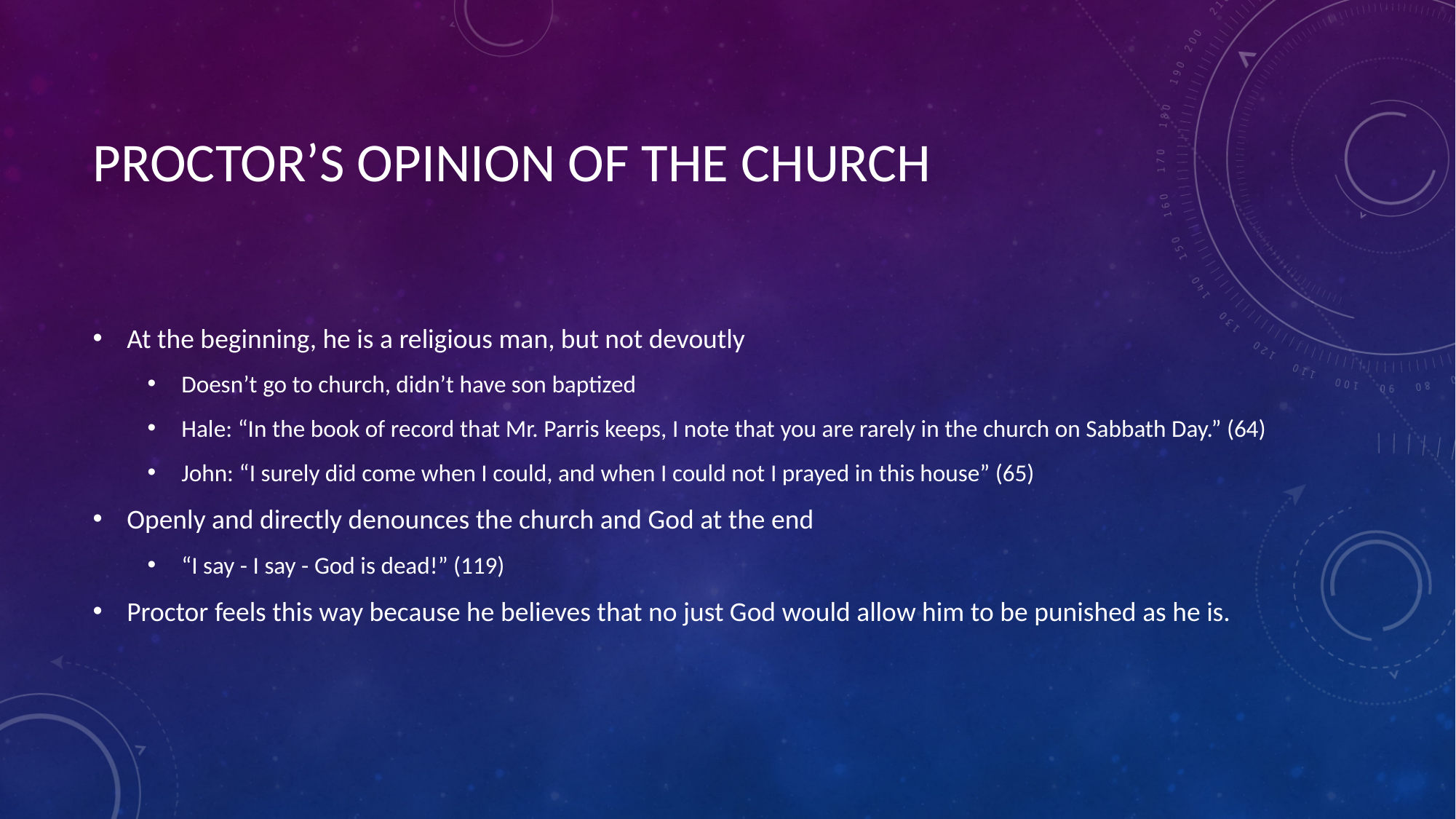

# Proctor’s Opinion of the Church
At the beginning, he is a religious man, but not devoutly
Doesn’t go to church, didn’t have son baptized
Hale: “In the book of record that Mr. Parris keeps, I note that you are rarely in the church on Sabbath Day.” (64)
John: “I surely did come when I could, and when I could not I prayed in this house” (65)
Openly and directly denounces the church and God at the end
“I say - I say - God is dead!” (119)
Proctor feels this way because he believes that no just God would allow him to be punished as he is.